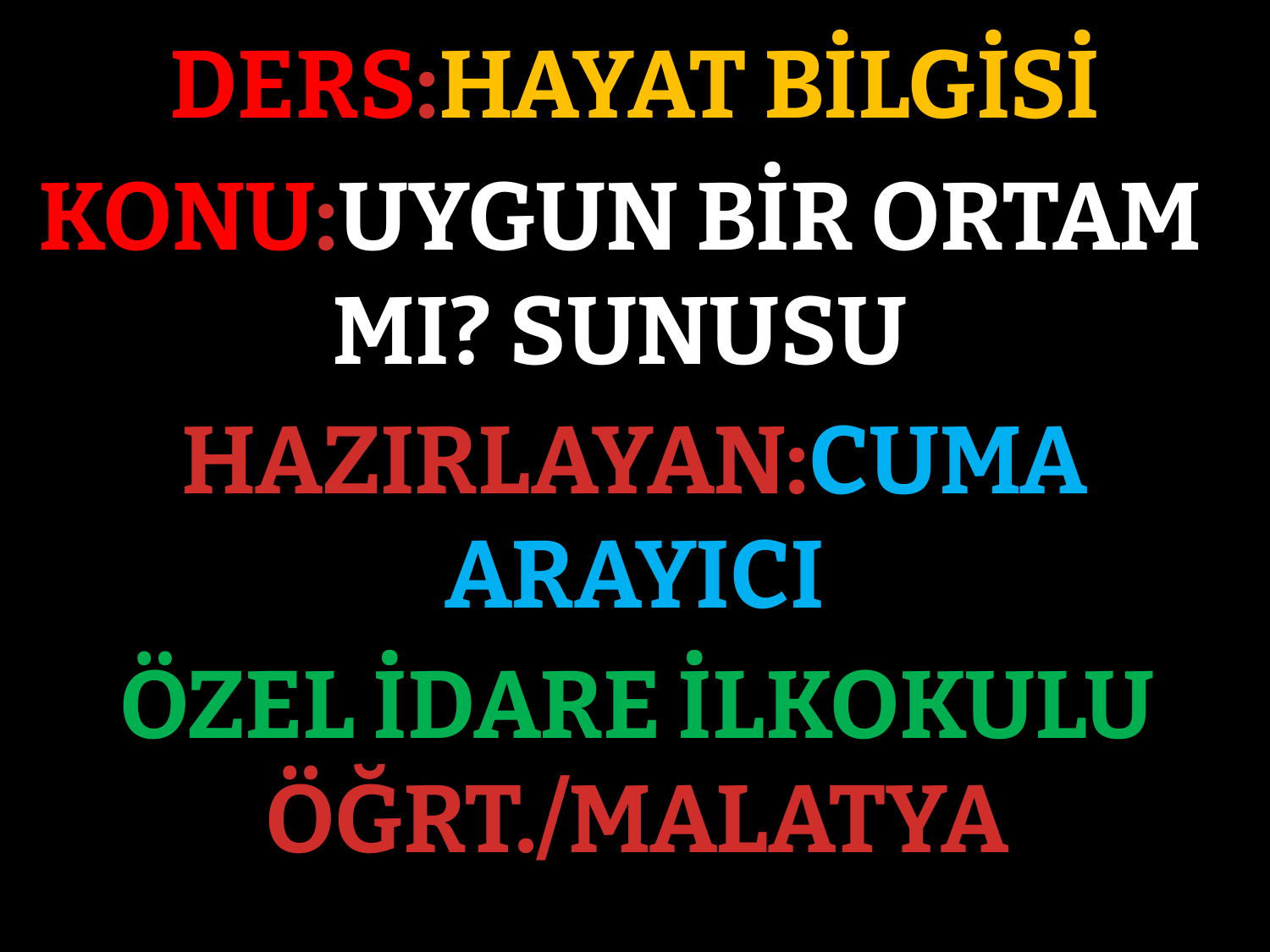

DERS:HAYAT BİLGİSİ
KONU:UYGUN BİR ORTAM MI? SUNUSU
HAZIRLAYAN:CUMA ARAYICI
ÖZEL İDARE İLKOKULU ÖĞRT./MALATYA